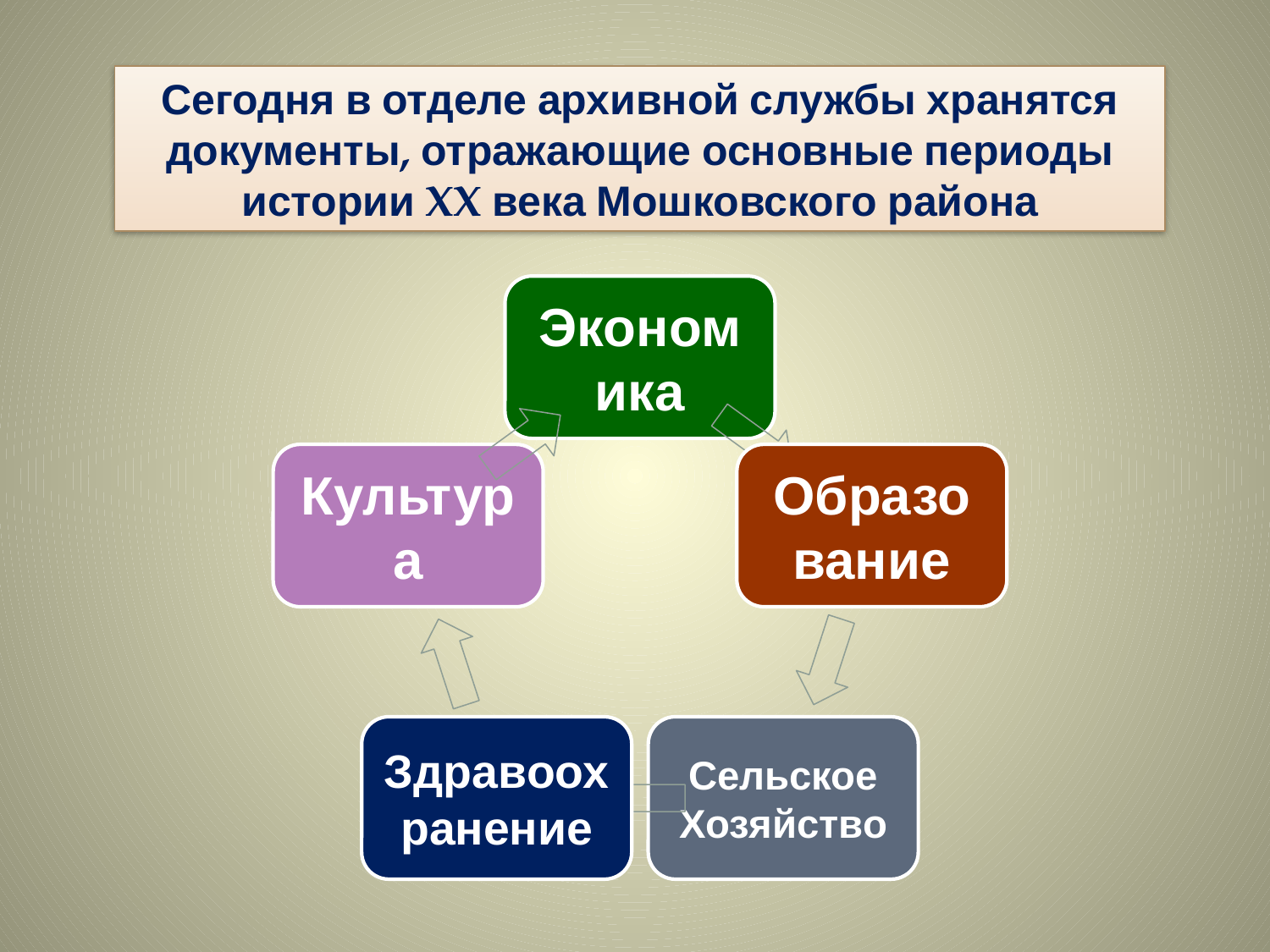

Сегодня в отделе архивной службы хранятся документы, отражающие основные периоды истории XX века Мошковского района
Экономика
Образование
Сельское Хозяйство
Здравоохранение
Культура